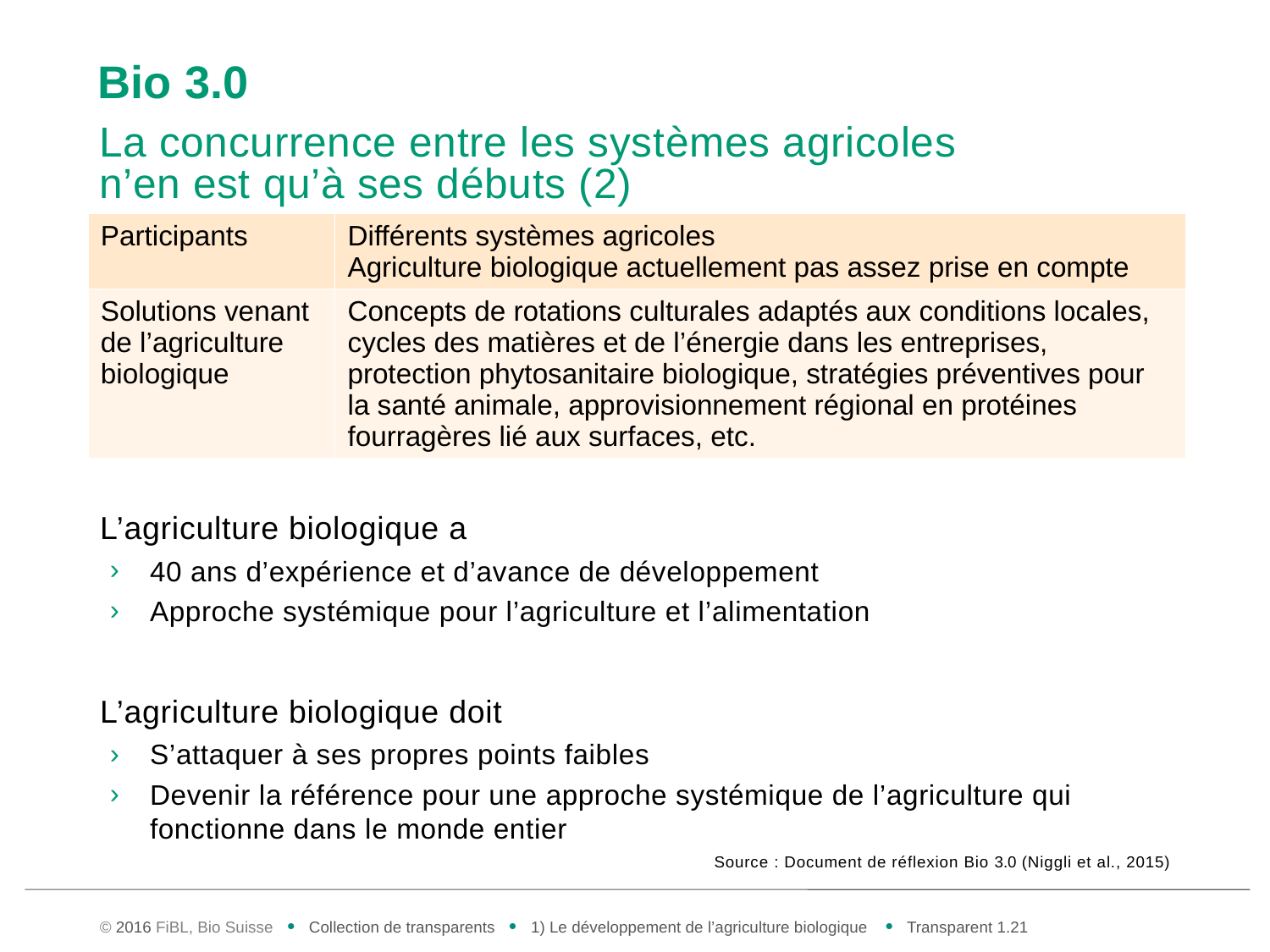

# Bio 3.0
La concurrence entre les systèmes agricoles
n’en est qu’à ses débuts (2)

| Participants | Différents systèmes agricoles Agriculture biologique actuellement pas assez prise en compte |
| --- | --- |
| Solutions venant de l’agriculture biologique | Concepts de rotations culturales adaptés aux conditions locales, cycles des matières et de l’énergie dans les entreprises, protection phytosanitaire biologique, stratégies préventives pour la santé animale, approvisionnement régional en protéines fourragères lié aux surfaces, etc. |
L’agriculture biologique a
40 ans d’expérience et d’avance de développement
Approche systémique pour l’agriculture et l’alimentation

L’agriculture biologique doit
S’attaquer à ses propres points faibles
Devenir la référence pour une approche systémique de l’agriculture qui fonctionne dans le monde entier
Source : Document de réflexion Bio 3.0 (Niggli et al., 2015)